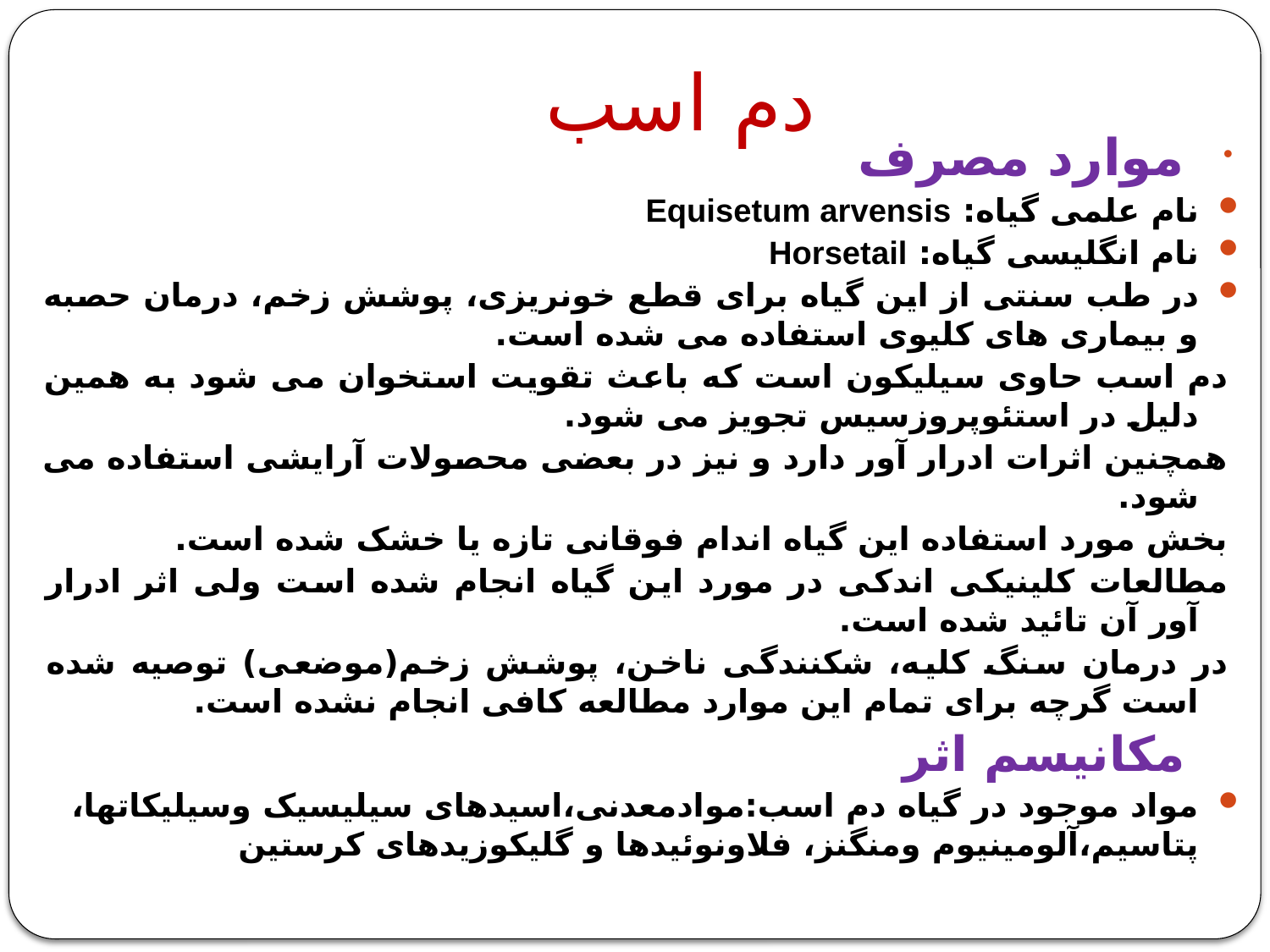

# دم اسب
   موارد مصرف
نام علمی گیاه: Equisetum arvensis
نام انگلیسی گیاه: Horsetail
در طب سنتی از این گیاه برای قطع خونریزی، پوشش زخم، درمان حصبه و بیماری های کلیوی استفاده می شده است.
دم اسب حاوی سیلیکون است که باعث تقویت استخوان می شود به همین دلیل در استئوپروزسیس تجویز می شود.
همچنین اثرات ادرار آور دارد و نیز در بعضی محصولات آرایشی استفاده می شود.
بخش مورد استفاده این گیاه اندام فوقانی تازه یا خشک شده است.
مطالعات کلینیکی اندکی در مورد این گیاه انجام شده است ولی اثر ادرار آور آن تائید شده است.
در درمان سنگ کلیه، شکنندگی ناخن، پوشش زخم(موضعی) توصیه شده است گرچه برای تمام این موارد مطالعه کافی انجام نشده است.
    مکانیسم اثر
مواد موجود در گیاه دم اسب:موادمعدنی،اسيدهای سيليسيک وسيليکاتها، پتاسيم،آلومينيوم ومنگنز، فلاونوئيدها و گليکوزيدهای کرستين